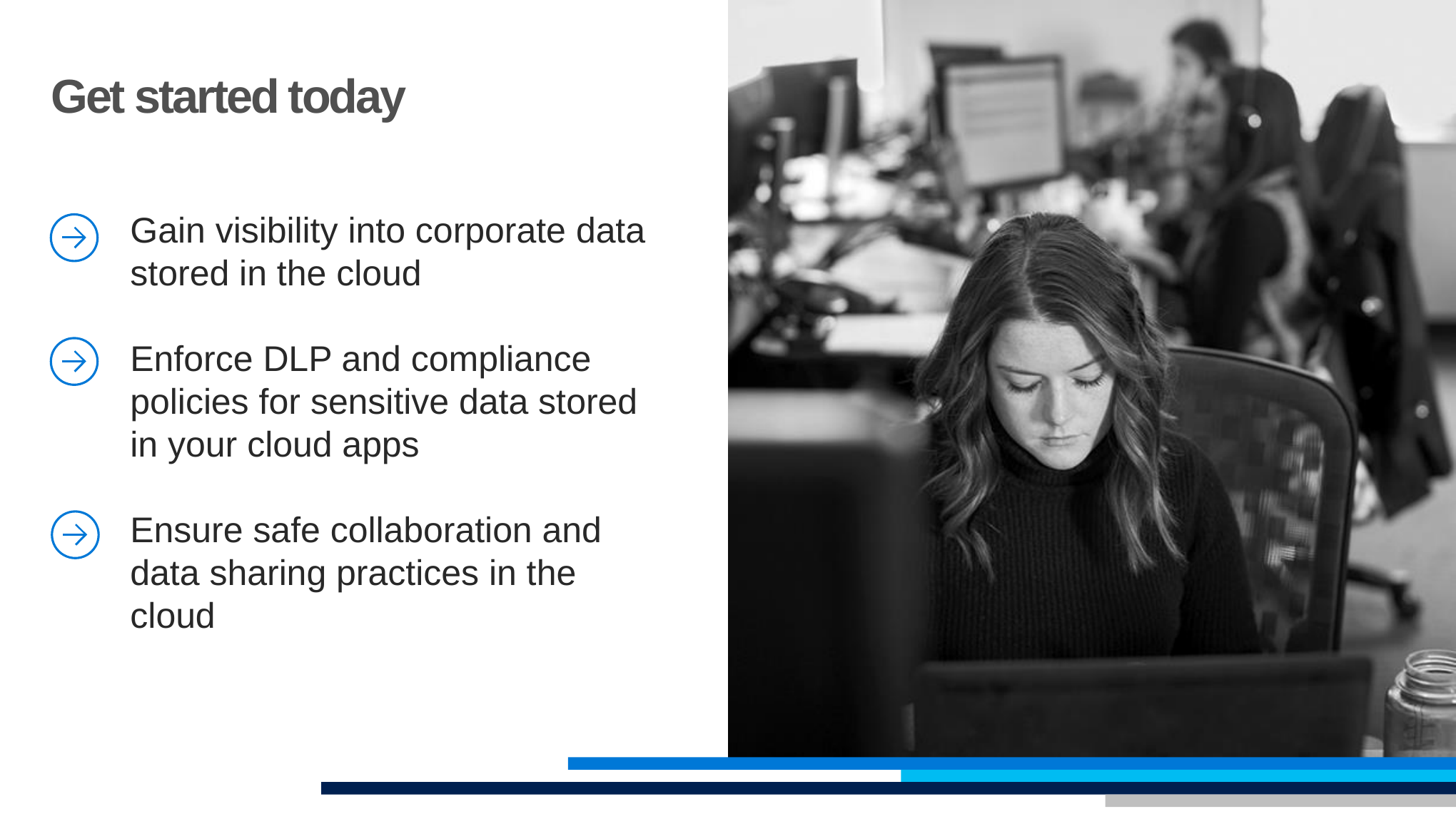

# Get started today
Gain visibility into corporate data stored in the cloud

Enforce DLP and compliance policies for sensitive data stored in your cloud apps

Ensure safe collaboration and data sharing practices in the cloud